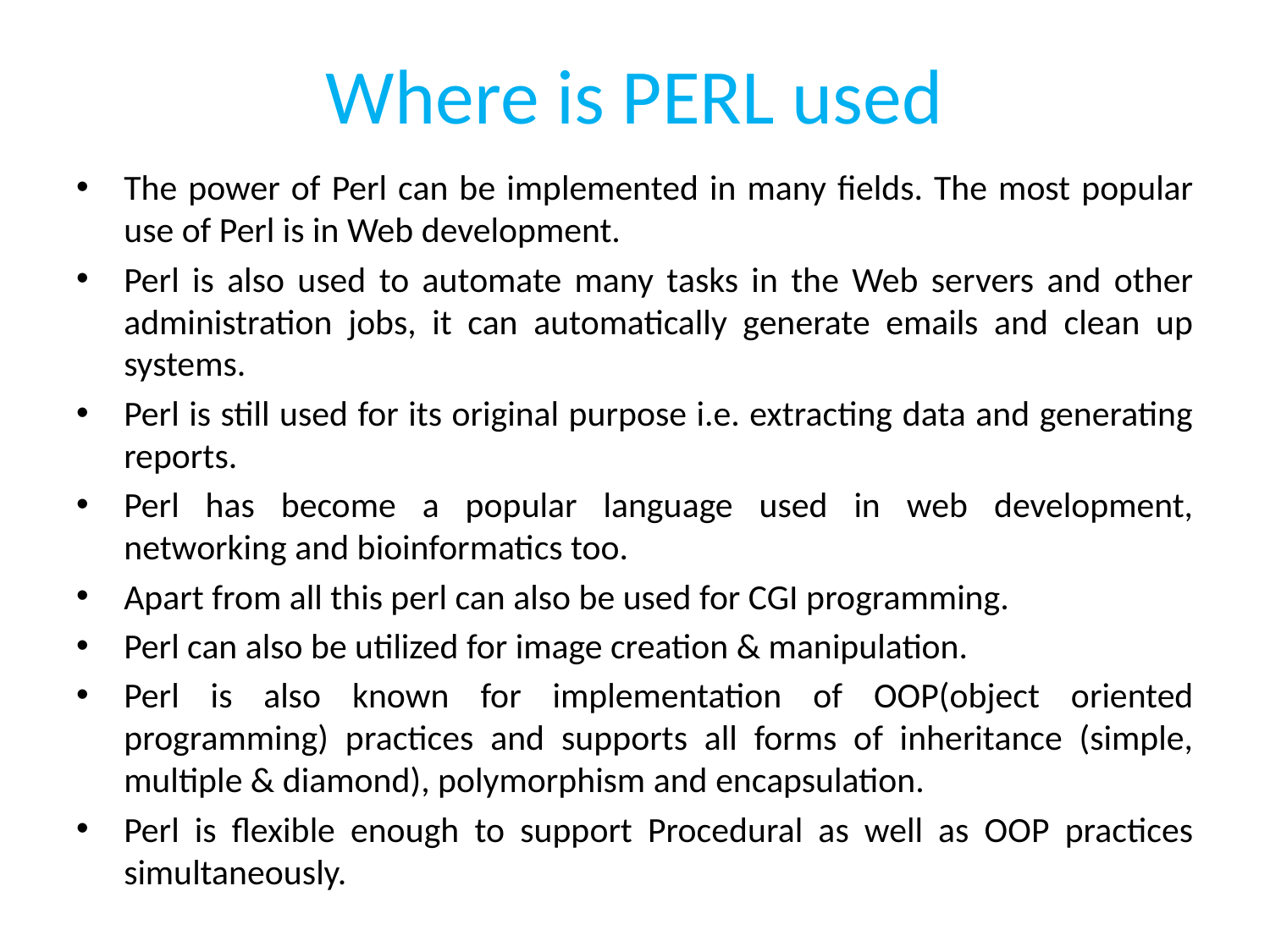

# Where is PERL used
The power of Perl can be implemented in many fields. The most popular use of Perl is in Web development.
Perl is also used to automate many tasks in the Web servers and other administration jobs, it can automatically generate emails and clean up systems.
Perl is still used for its original purpose i.e. extracting data and generating reports.
Perl has become a popular language used in web development, networking and bioinformatics too.
Apart from all this perl can also be used for CGI programming.
Perl can also be utilized for image creation & manipulation.
Perl is also known for implementation of OOP(object oriented programming) practices and supports all forms of inheritance (simple, multiple & diamond), polymorphism and encapsulation.
Perl is flexible enough to support Procedural as well as OOP practices simultaneously.